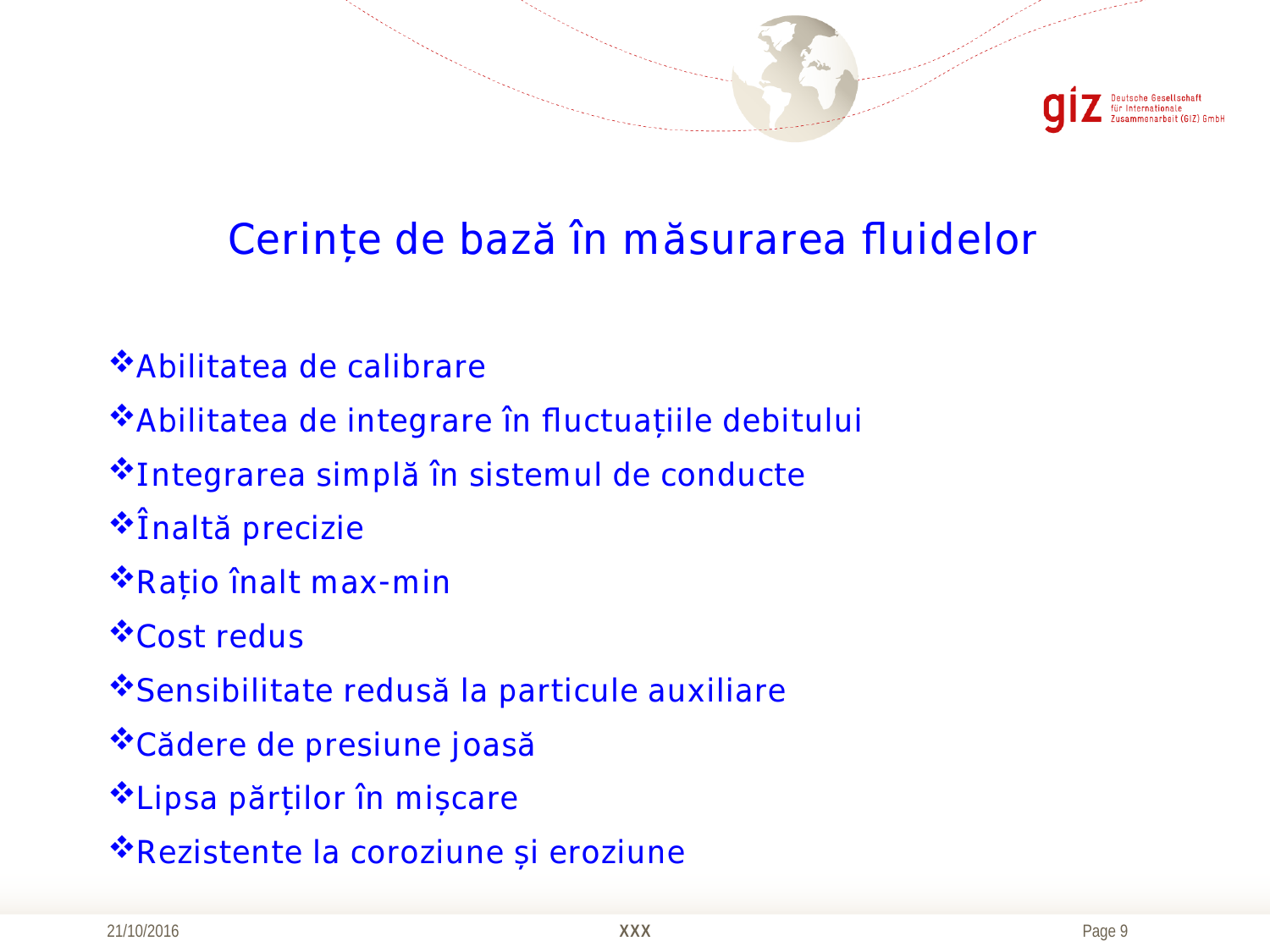

# Cerințe de bază în măsurarea fluidelor
Abilitatea de calibrare
Abilitatea de integrare în fluctuațiile debitului
Integrarea simplă în sistemul de conducte
Înaltă precizie
Rațio înalt max-min
Cost redus
Sensibilitate redusă la particule auxiliare
Cădere de presiune joasă
Lipsa părților în mișcare
Rezistente la coroziune și eroziune

21/10/2016
XXX